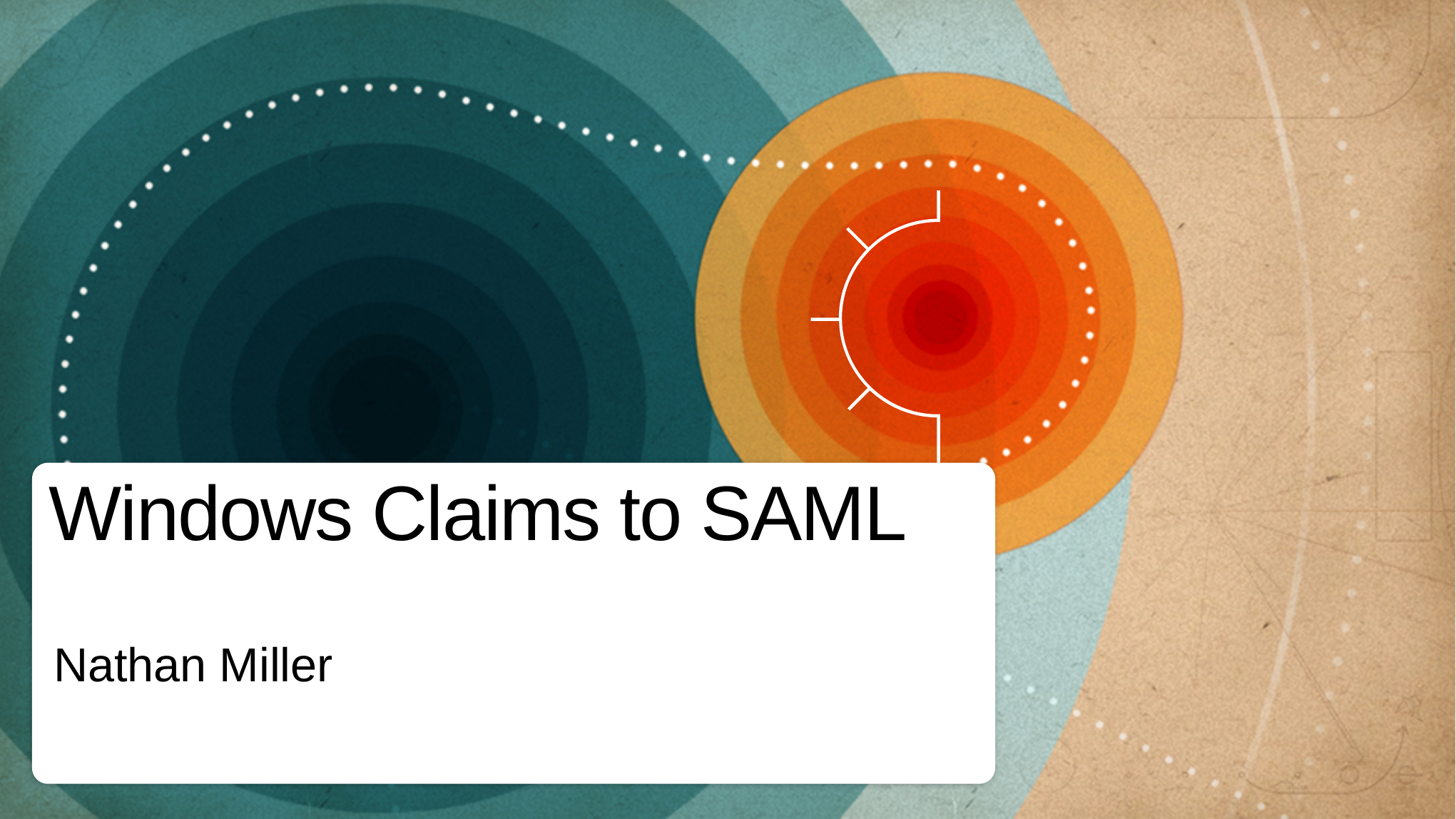

# Windows Claims to SAML
Nathan Miller